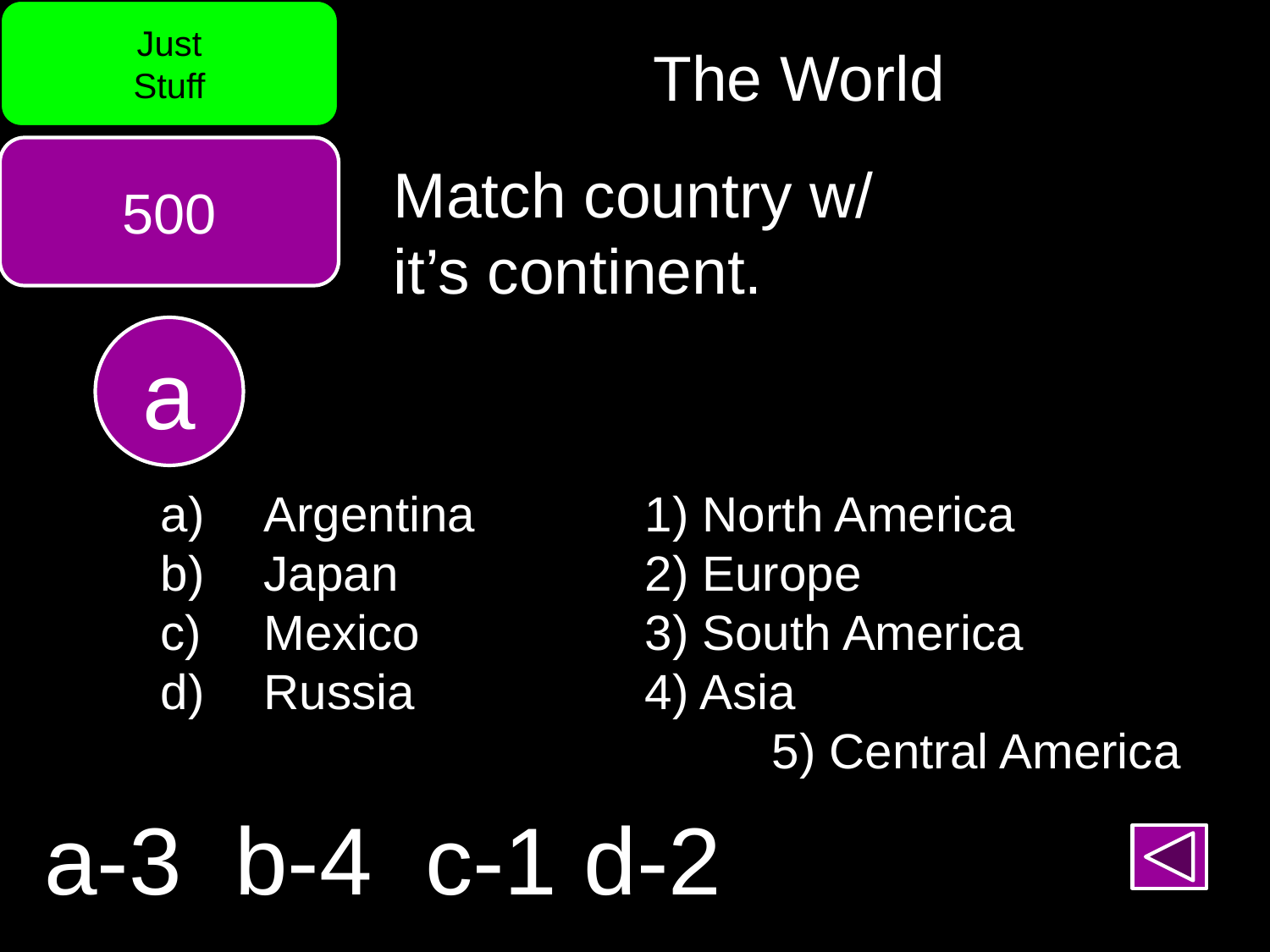

Just
Stuff
The World
500
Match country w/
it’s continent.
a
Argentina		1) North America
Japan		2) Europe
Mexico		3) South America
Russia		4) Asia
					5) Central America
a-3  b-4  c-1 d-2